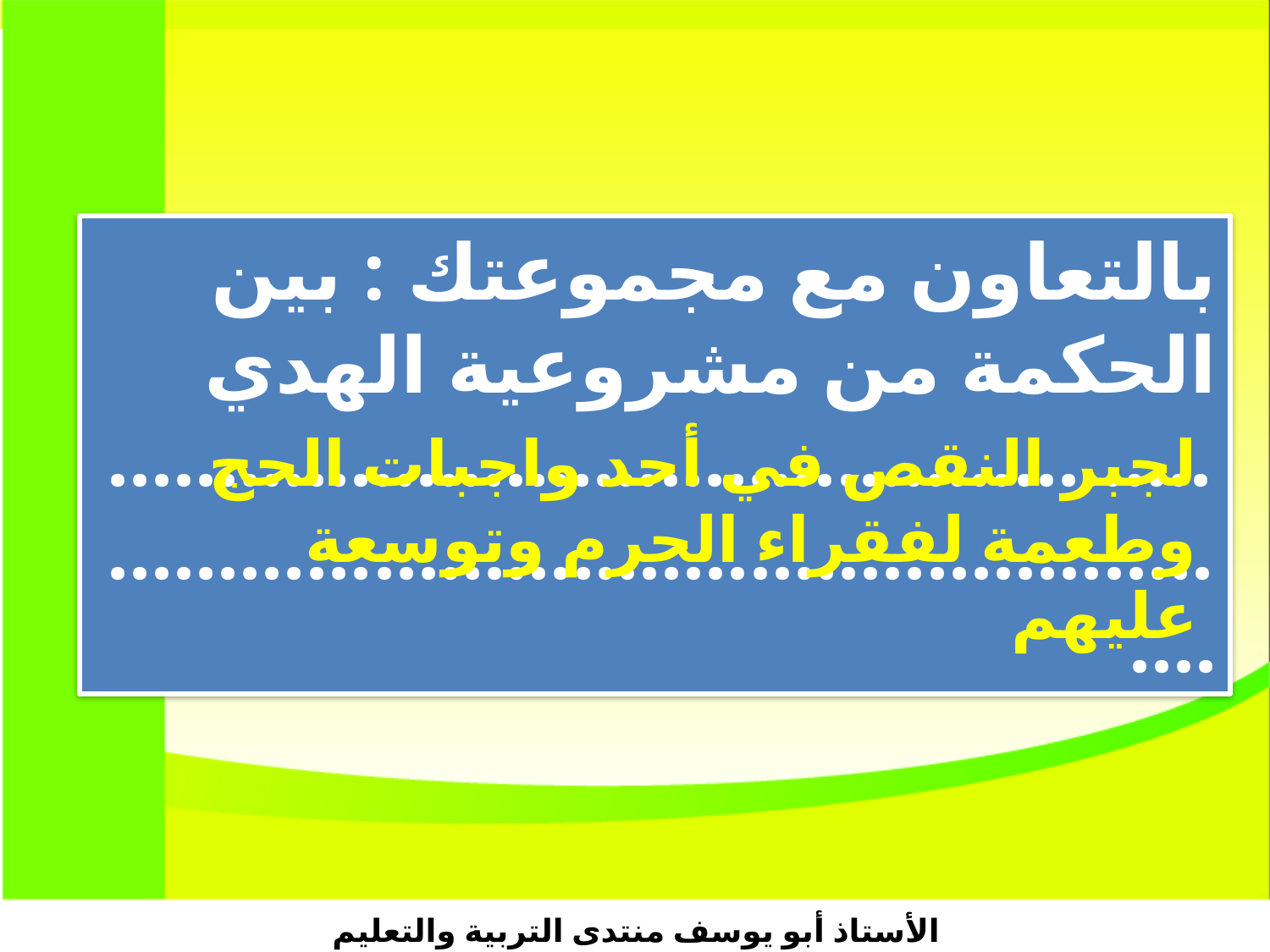

بالتعاون مع مجموعتك : بين الحكمة من مشروعية الهدي
........................................................................................................
لجبر النقص في أحد واجبات الحج وطعمة لفقراء الحرم وتوسعة عليهم
الأستاذ أبو يوسف منتدى التربية والتعليم بالمدينة المنورة